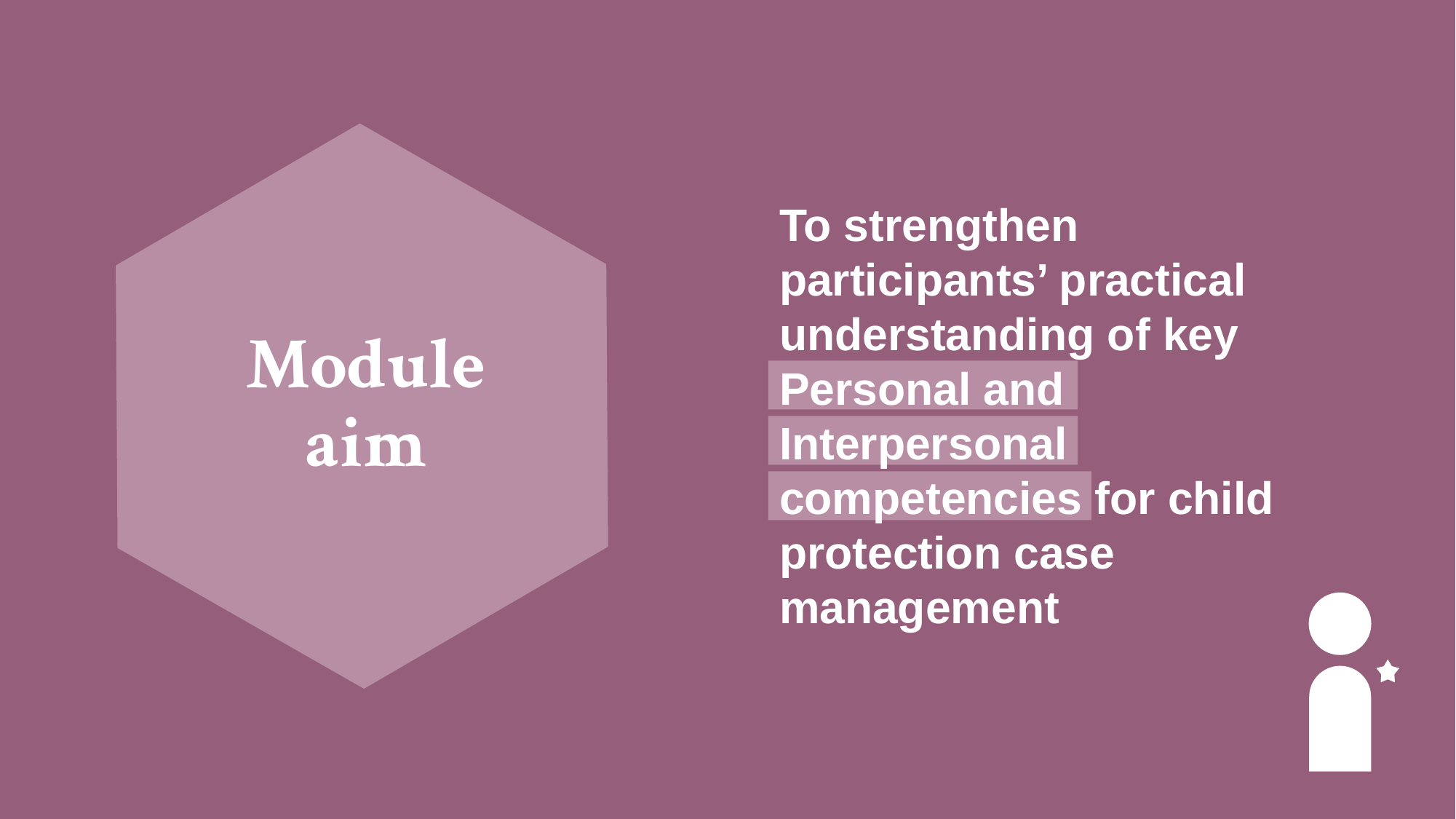

To strengthen participants’ practical understanding of key Personal and Interpersonal competencies for child protection case management

# Module aim